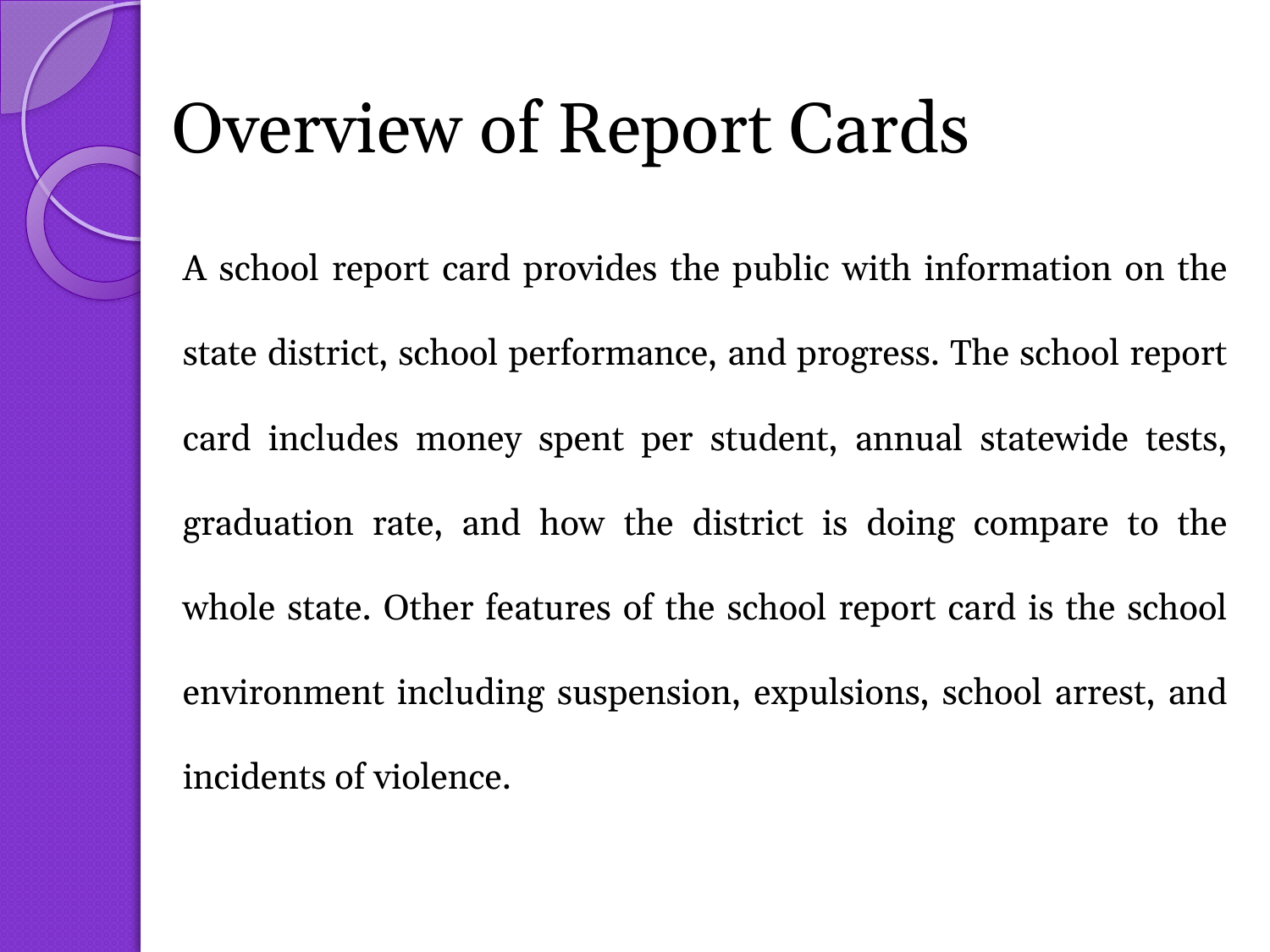

# Overview of Report Cards
A school report card provides the public with information on the state district, school performance, and progress. The school report card includes money spent per student, annual statewide tests, graduation rate, and how the district is doing compare to the whole state. Other features of the school report card is the school environment including suspension, expulsions, school arrest, and incidents of violence.